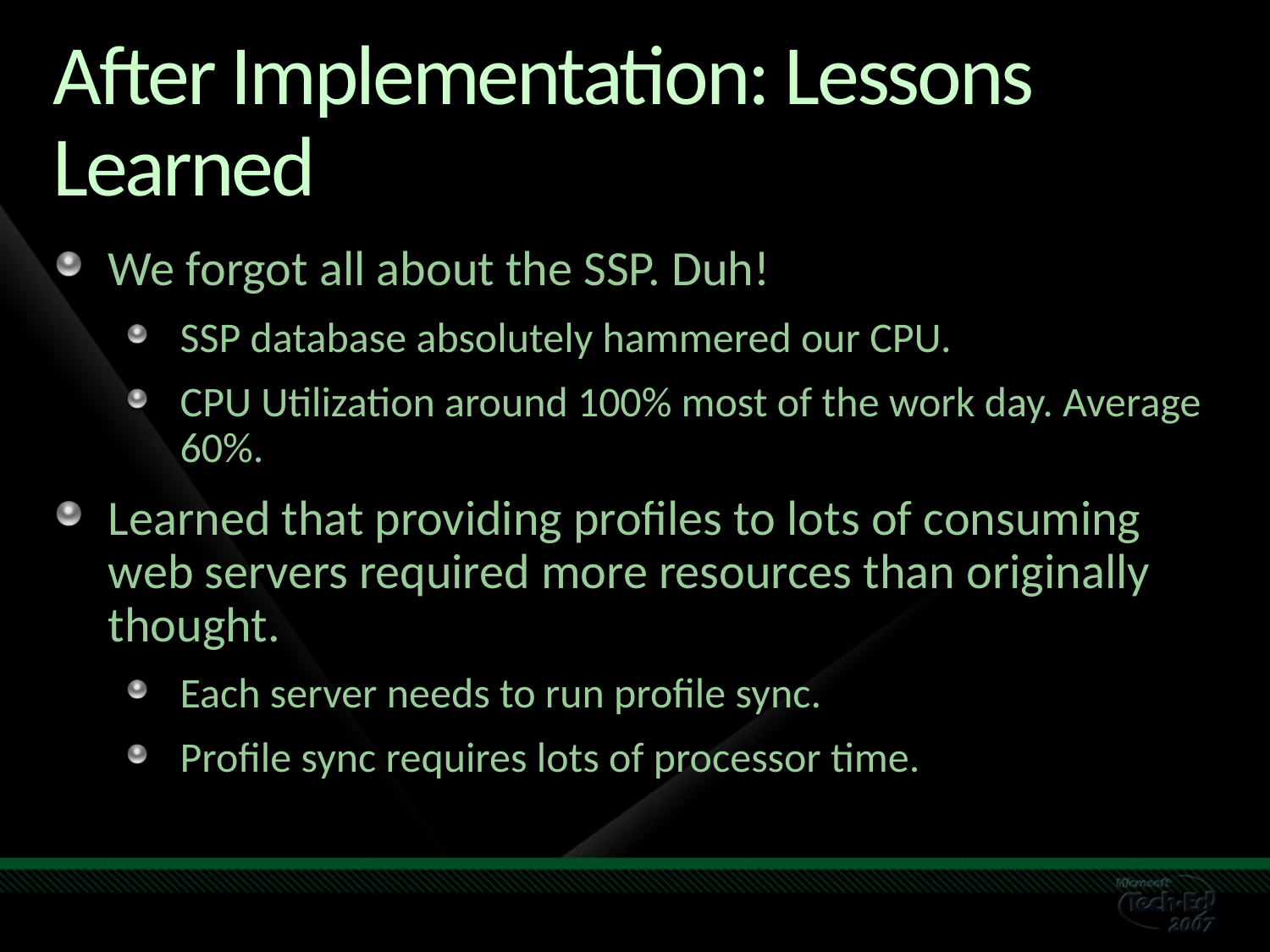

# After Implementation: Lessons Learned
We forgot all about the SSP. Duh!
SSP database absolutely hammered our CPU.
CPU Utilization around 100% most of the work day. Average 60%.
Learned that providing profiles to lots of consuming web servers required more resources than originally thought.
Each server needs to run profile sync.
Profile sync requires lots of processor time.